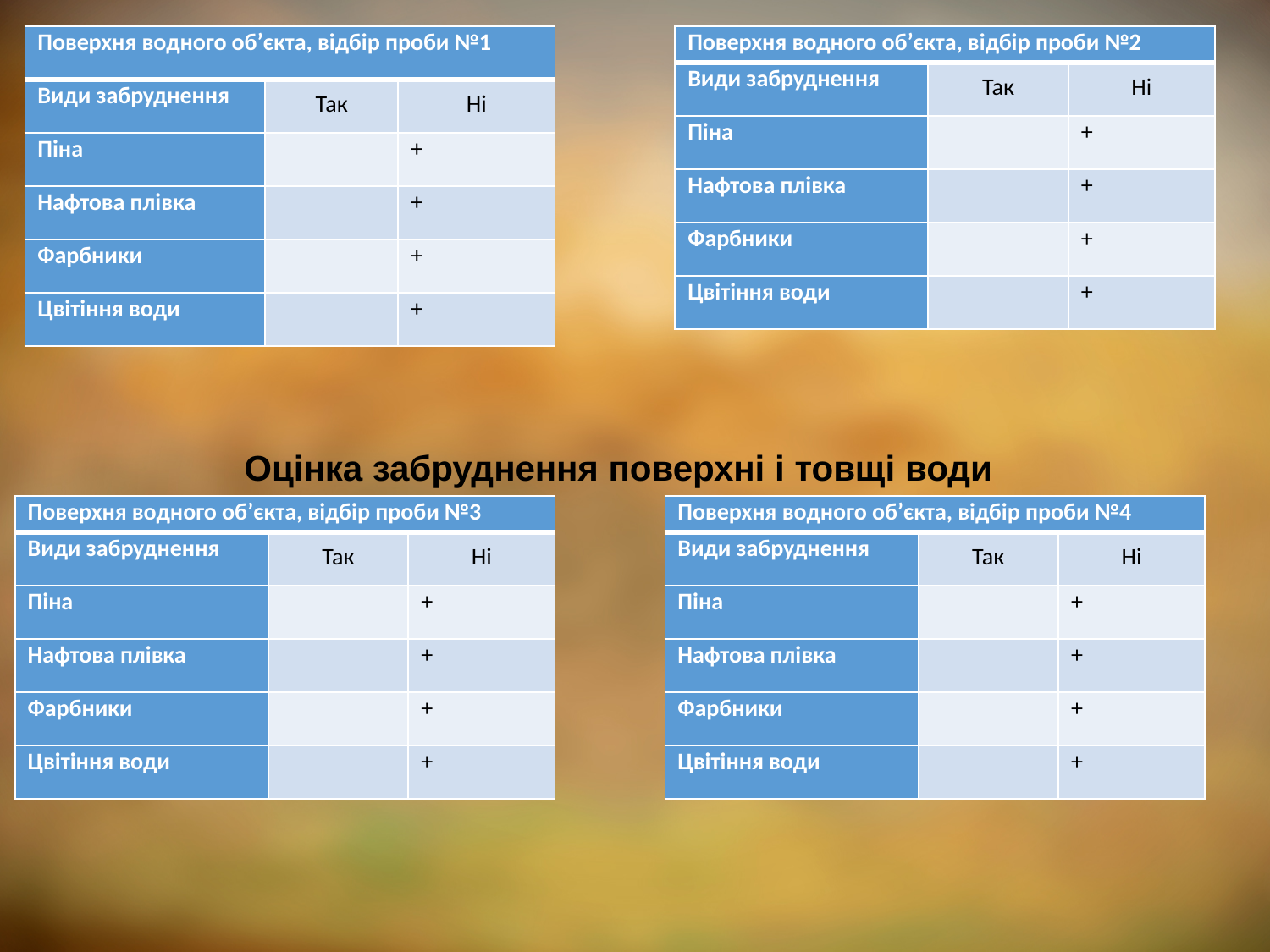

| Поверхня водного об’єкта, відбір проби №1 |  |  |
| --- | --- | --- |
| Види забруднення | Так | Ні |
| Піна |  | + |
| Нафтова плівка |  | + |
| Фарбники |  | + |
| Цвітіння води |  | + |
| Поверхня водного об’єкта, відбір проби №2 |  |  |
| --- | --- | --- |
| Види забруднення | Так | Ні |
| Піна |  | + |
| Нафтова плівка |  | + |
| Фарбники |  | + |
| Цвітіння води |  | + |
# Оцінка забруднення поверхні і товщі води
| Поверхня водного об’єкта, відбір проби №3 |  |  |
| --- | --- | --- |
| Види забруднення | Так | Ні |
| Піна |  | + |
| Нафтова плівка |  | + |
| Фарбники |  | + |
| Цвітіння води |  | + |
| Поверхня водного об’єкта, відбір проби №4 |  |  |
| --- | --- | --- |
| Види забруднення | Так | Ні |
| Піна |  | + |
| Нафтова плівка |  | + |
| Фарбники |  | + |
| Цвітіння води |  | + |